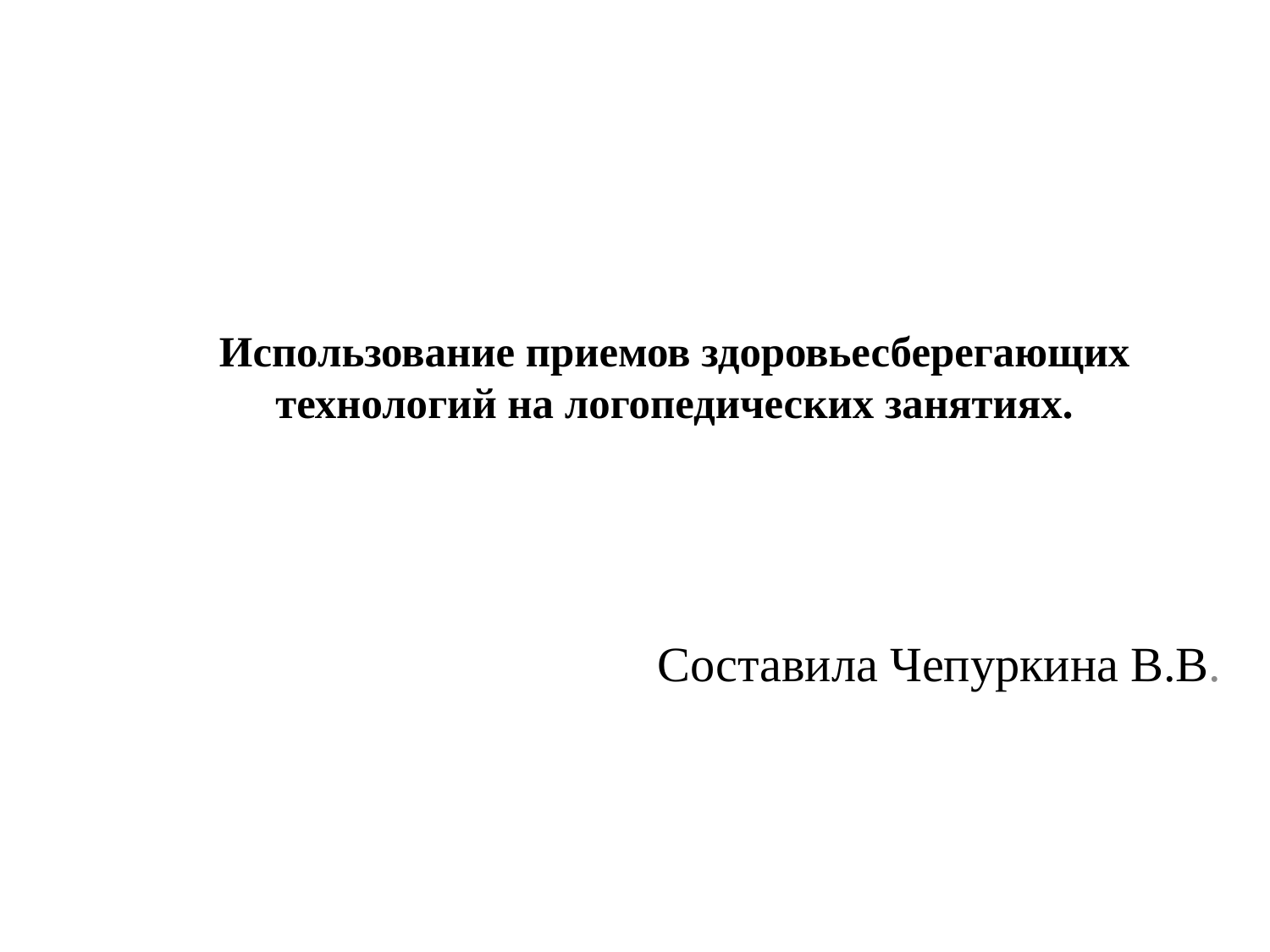

# Использование приемов здоровьесберегающих технологий на логопедических занятиях.
Составила Чепуркина В.В.